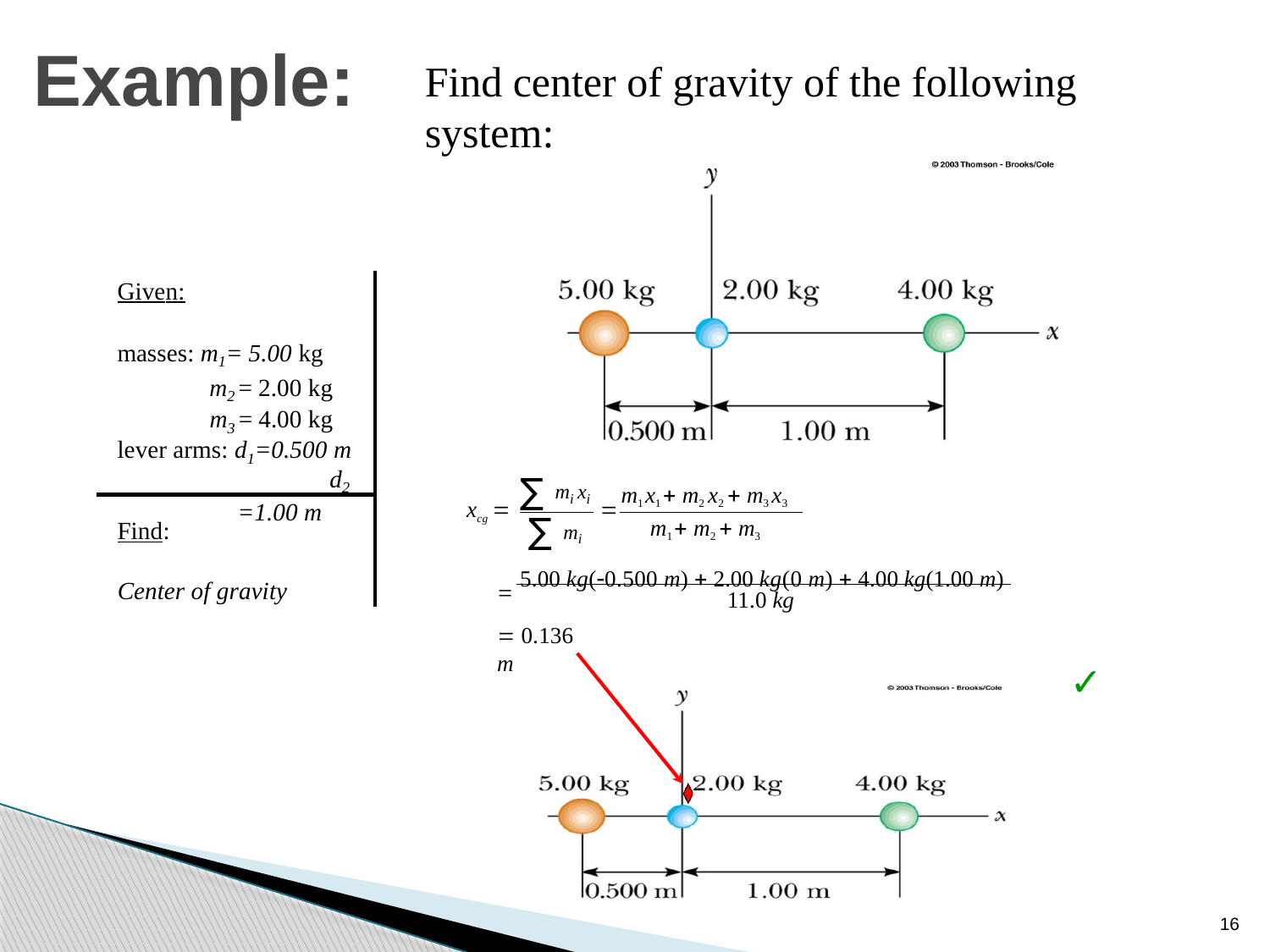

# Example:
Find center of gravity of the following system:

Given:
masses: m1= 5.00 kg
m2 = 2.00 kg
m3 = 4.00 kg  lever arms: d1=0.500 m
d2=1.00 m
∑ mi xi
∑ mi
m1 x1 + m2 x2 + m3 x3
xcg =
=

m1 + m2 + m3

Find:
= 5.00 kg(−0.500 m) + 2.00 kg(0 m) + 4.00 kg(1.00 m)
Center of gravity
11.0 kg

= 0.136 m

✓

16